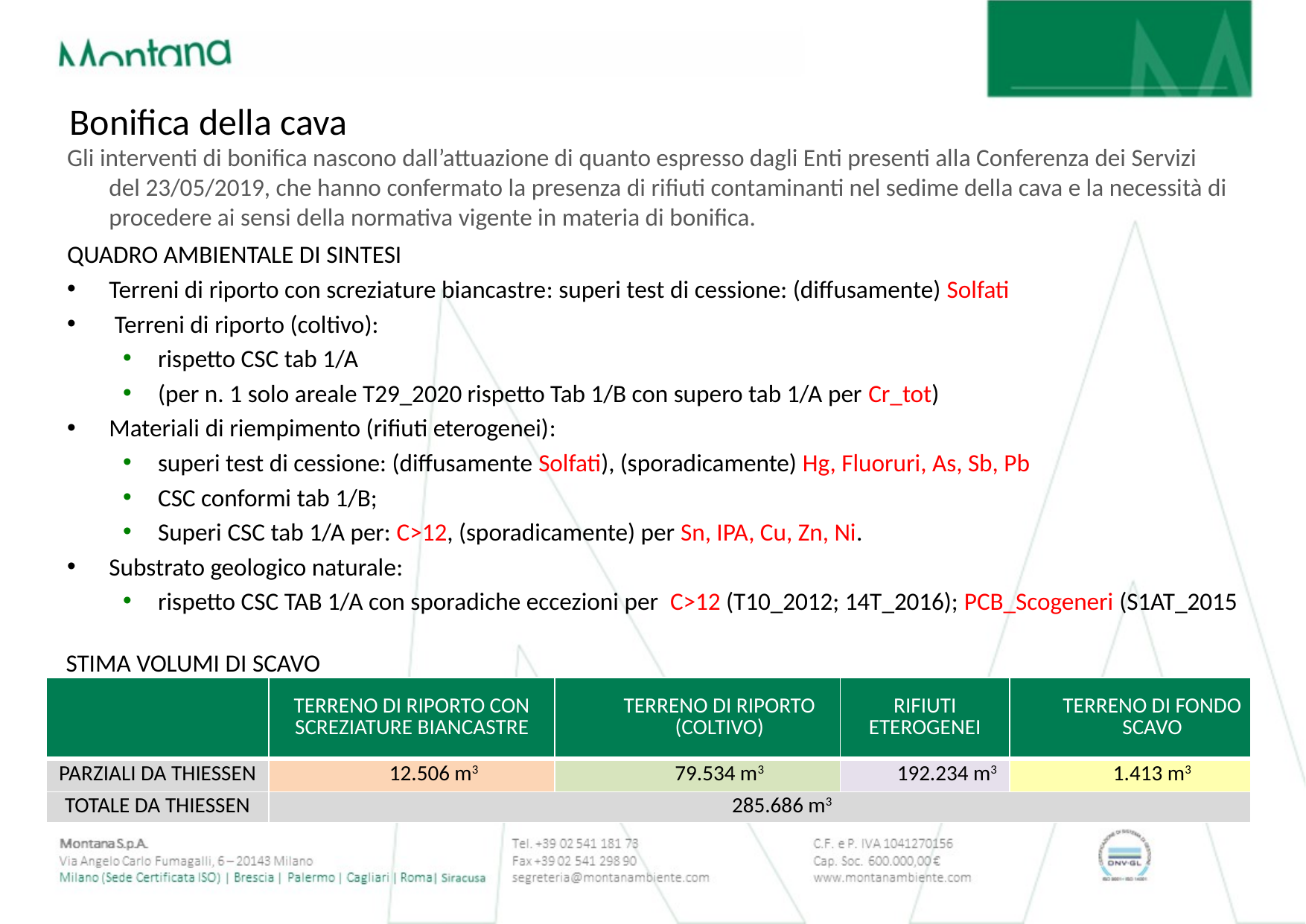

# Bonifica della cava
Gli interventi di bonifica nascono dall’attuazione di quanto espresso dagli Enti presenti alla Conferenza dei Servizi del 23/05/2019, che hanno confermato la presenza di rifiuti contaminanti nel sedime della cava e la necessità di procedere ai sensi della normativa vigente in materia di bonifica.
QUADRO AMBIENTALE DI SINTESI
Terreni di riporto con screziature biancastre: superi test di cessione: (diffusamente) Solfati
 Terreni di riporto (coltivo):
rispetto CSC tab 1/A
(per n. 1 solo areale T29_2020 rispetto Tab 1/B con supero tab 1/A per Cr_tot)
Materiali di riempimento (rifiuti eterogenei):
superi test di cessione: (diffusamente Solfati), (sporadicamente) Hg, Fluoruri, As, Sb, Pb
CSC conformi tab 1/B;
Superi CSC tab 1/A per: C>12, (sporadicamente) per Sn, IPA, Cu, Zn, Ni.
Substrato geologico naturale:
rispetto CSC TAB 1/A con sporadiche eccezioni per  C>12 (T10_2012; 14T_2016); PCB_Scogeneri (S1AT_2015
STIMA VOLUMI DI SCAVO
|  | Terreno di riporto con screziature biancastre | Terreno di riporto (coltivo) | Rifiuti eterogenei | TERRENO DI FONDO SCAVO |
| --- | --- | --- | --- | --- |
| PARZIALI DA THIESSEN | 12.506 m3 | 79.534 m3 | 192.234 m3 | 1.413 m3 |
| TOTALE DA THIESSEN | 285.686 m3 |  |  |  |